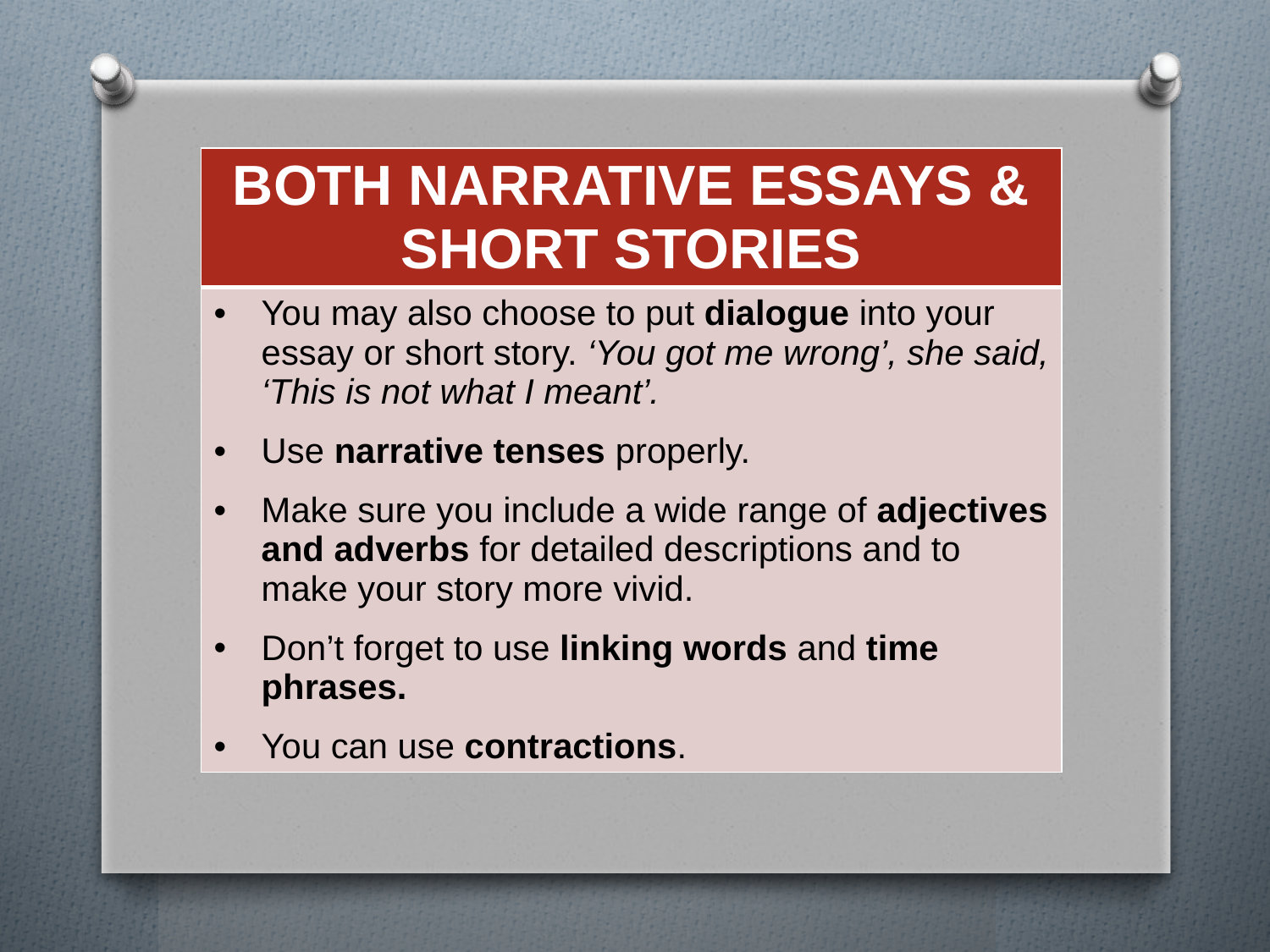

| BOTH NARRATIVE ESSAYS & SHORT STORIES |
| --- |
| You may also choose to put dialogue into your essay or short story. ‘You got me wrong’, she said, ‘This is not what I meant’. Use narrative tenses properly. Make sure you include a wide range of adjectives and adverbs for detailed descriptions and to make your story more vivid. Don’t forget to use linking words and time phrases. You can use contractions. |